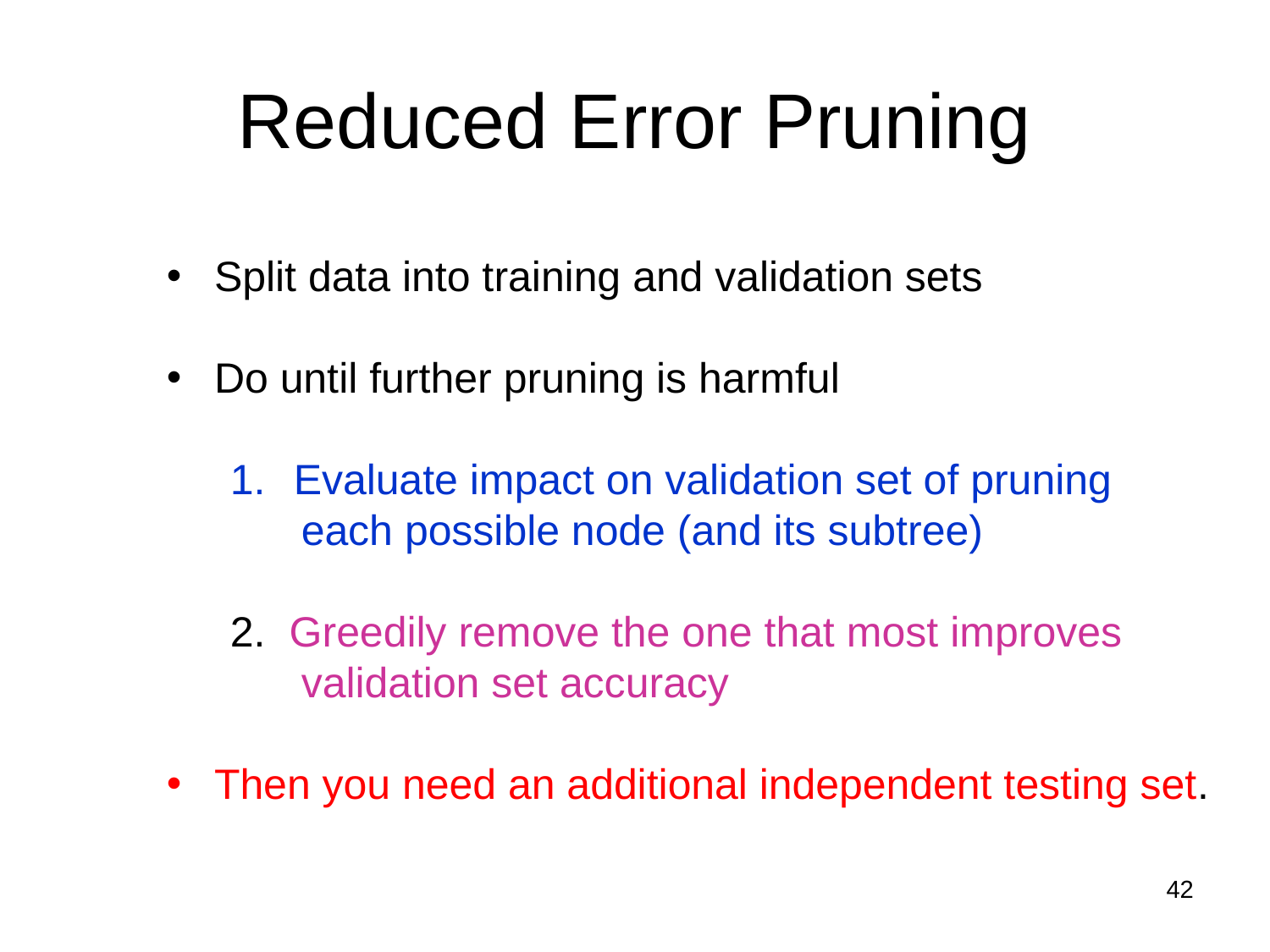

# Reduced Error Pruning
Split data into training and validation sets

Do until further pruning is harmful

Evaluate impact on validation set of pruning
      each possible node (and its subtree)

2.  Greedily remove the one that most improves
      validation set accuracy

Then you need an additional independent testing set.

42